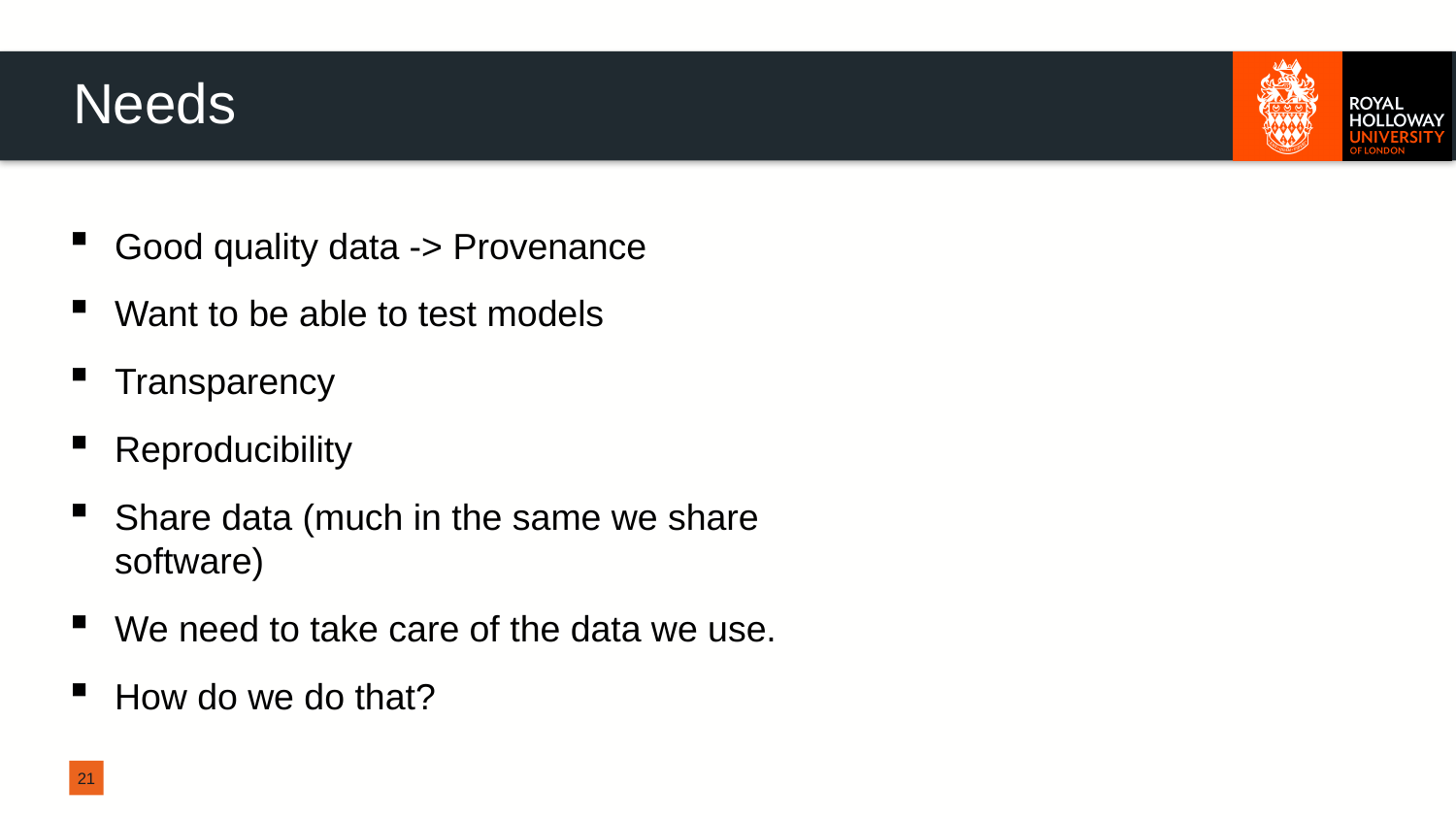

# Needs
Good quality data -> Provenance
Want to be able to test models
Transparency
Reproducibility
Share data (much in the same we share software)
We need to take care of the data we use.
How do we do that?

21